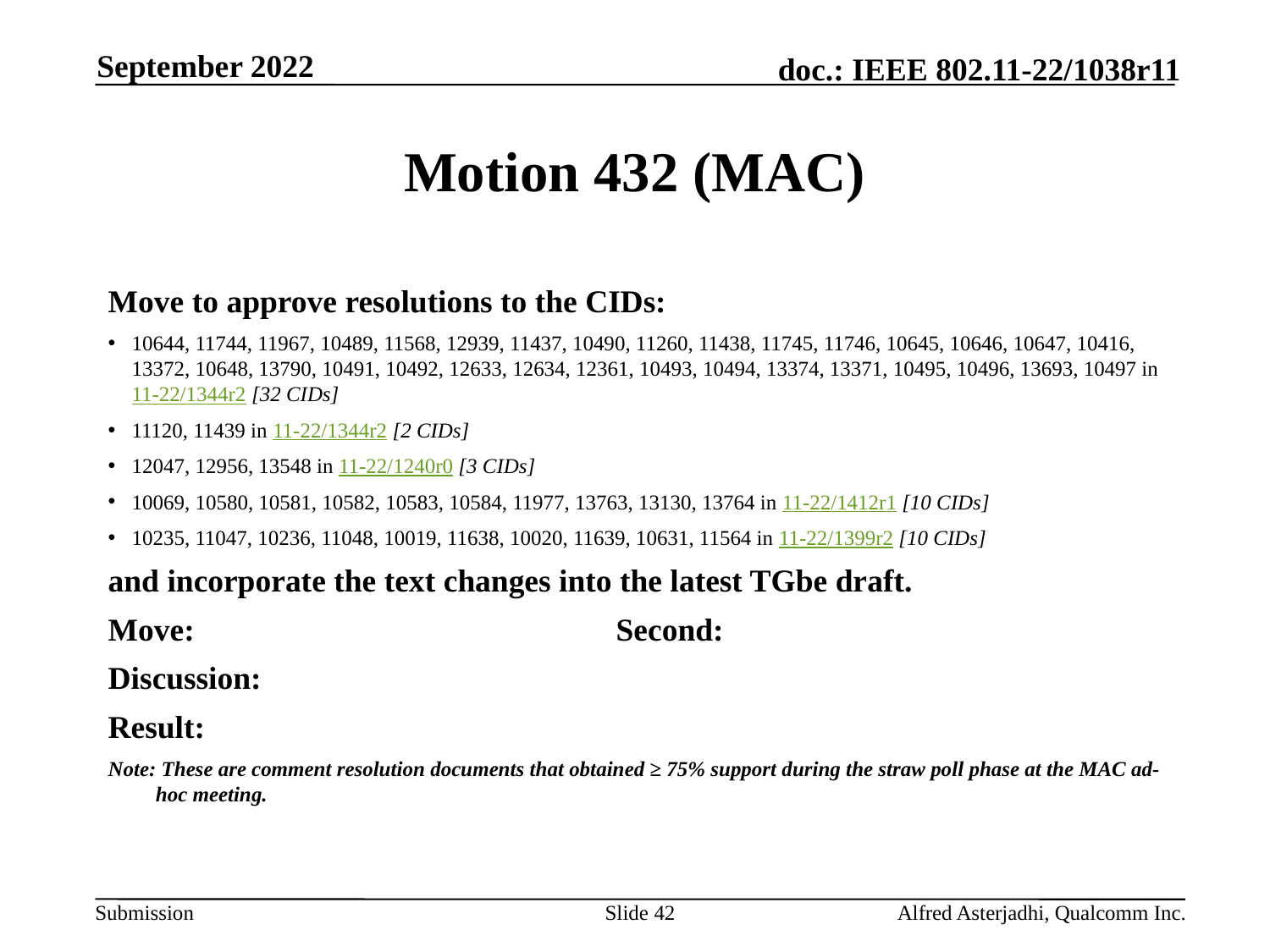

September 2022
# Motion 432 (MAC)
Move to approve resolutions to the CIDs:
10644, 11744, 11967, 10489, 11568, 12939, 11437, 10490, 11260, 11438, 11745, 11746, 10645, 10646, 10647, 10416, 13372, 10648, 13790, 10491, 10492, 12633, 12634, 12361, 10493, 10494, 13374, 13371, 10495, 10496, 13693, 10497 in 11-22/1344r2 [32 CIDs]
11120, 11439 in 11-22/1344r2 [2 CIDs]
12047, 12956, 13548 in 11-22/1240r0 [3 CIDs]
10069, 10580, 10581, 10582, 10583, 10584, 11977, 13763, 13130, 13764 in 11-22/1412r1 [10 CIDs]
10235, 11047, 10236, 11048, 10019, 11638, 10020, 11639, 10631, 11564 in 11-22/1399r2 [10 CIDs]
and incorporate the text changes into the latest TGbe draft.
Move: 				Second:
Discussion:
Result:
Note: These are comment resolution documents that obtained ≥ 75% support during the straw poll phase at the MAC ad-hoc meeting.

Slide 42
Alfred Asterjadhi, Qualcomm Inc.